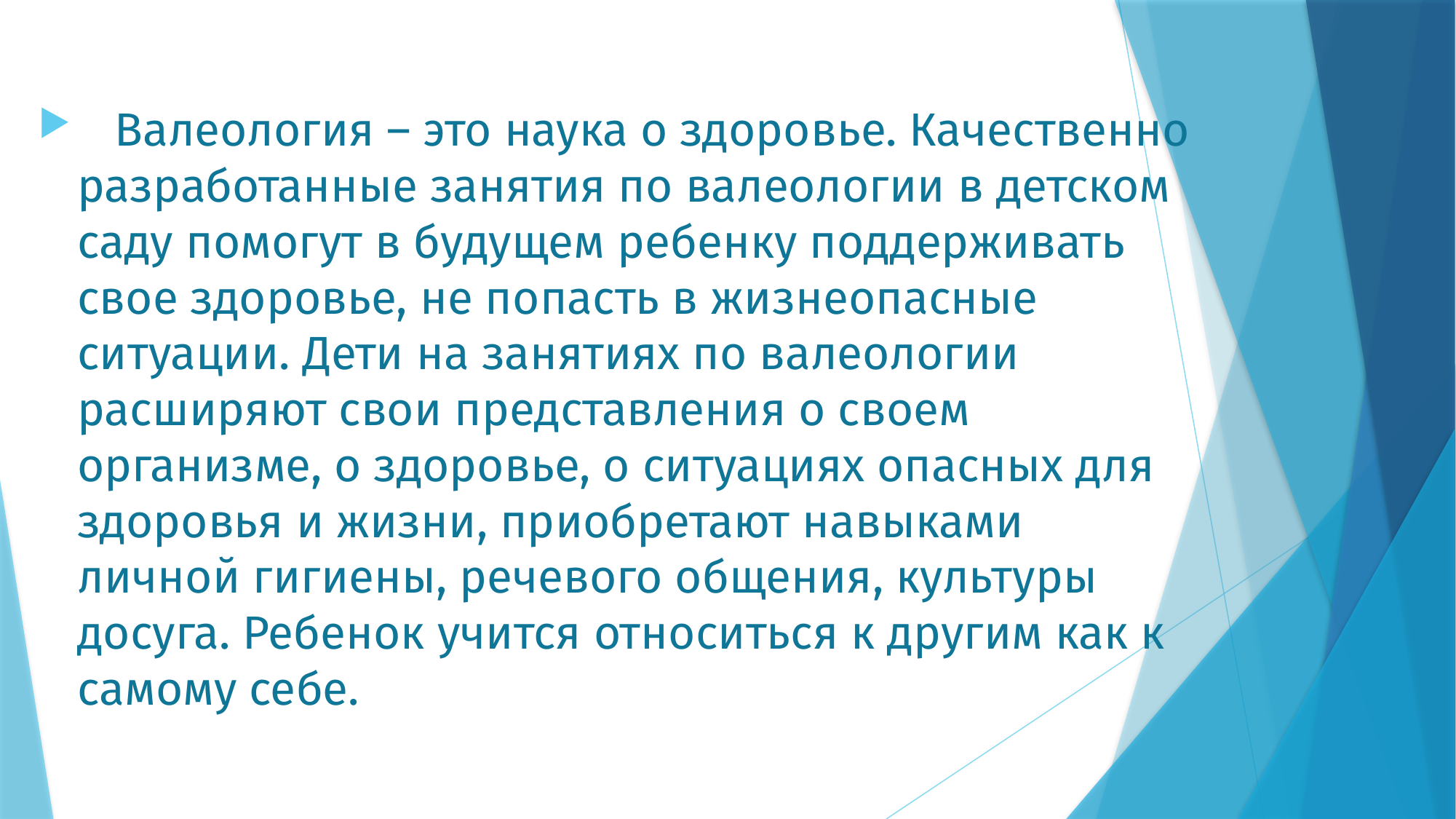

Валеология – это наука о здоровье. Качественно разработанные занятия по валеологии в детском саду помогут в будущем ребенку поддерживать свое здоровье, не попасть в жизнеопасные ситуации. Дети на занятиях по валеологии расширяют свои представления о своем организме, о здоровье, о ситуациях опасных для здоровья и жизни, приобретают навыками личной гигиены, речевого общения, культуры досуга. Ребенок учится относиться к другим как к самому себе.